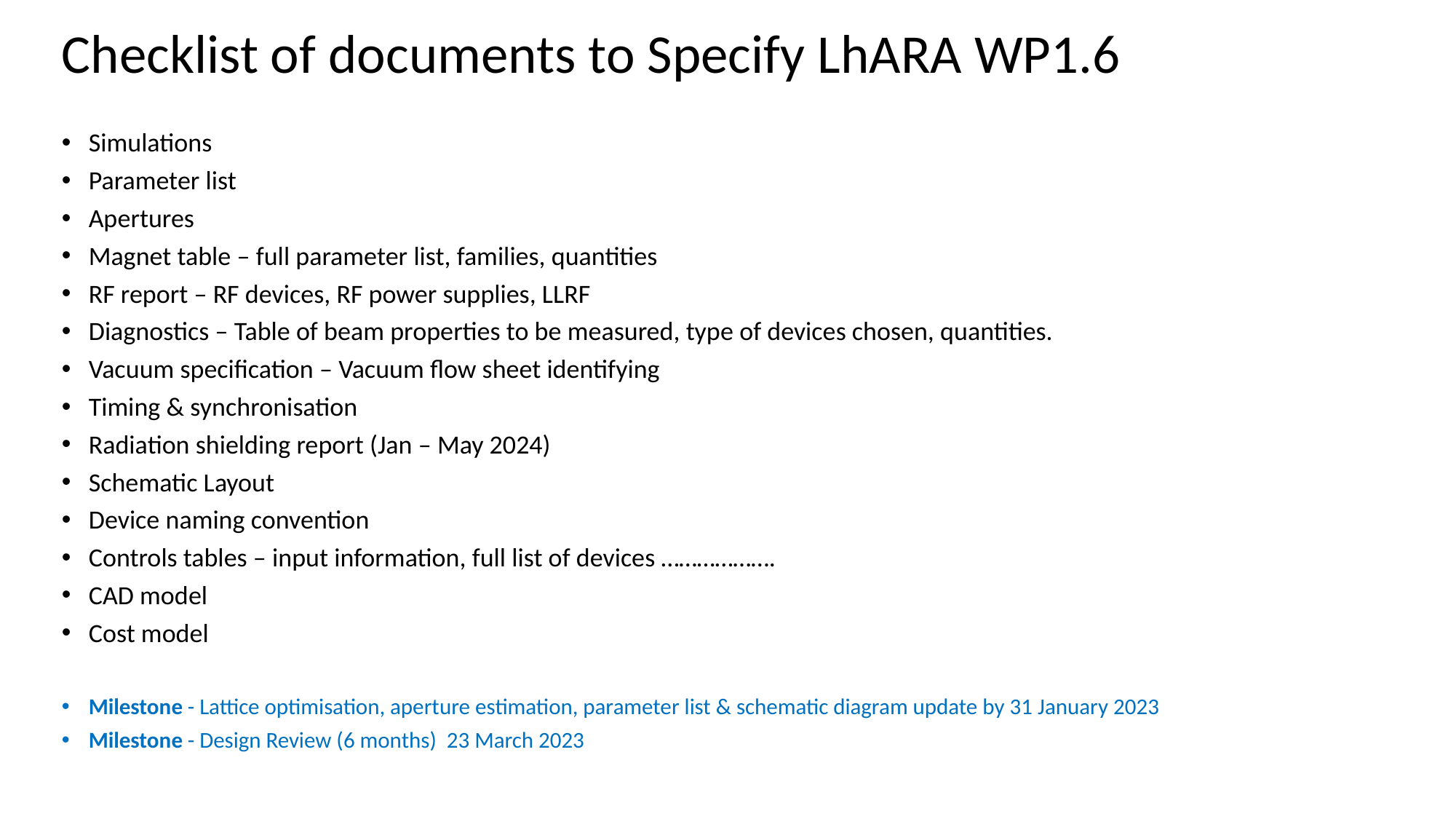

# Checklist of documents to Specify LhARA WP1.6
Simulations
Parameter list
Apertures
Magnet table – full parameter list, families, quantities
RF report – RF devices, RF power supplies, LLRF
Diagnostics – Table of beam properties to be measured, type of devices chosen, quantities.
Vacuum specification – Vacuum flow sheet identifying
Timing & synchronisation
Radiation shielding report (Jan – May 2024)
Schematic Layout
Device naming convention
Controls tables – input information, full list of devices ……………….
CAD model
Cost model

Milestone - Lattice optimisation, aperture estimation, parameter list & schematic diagram update by 31 January 2023
Milestone - Design Review (6 months)  23 March 2023